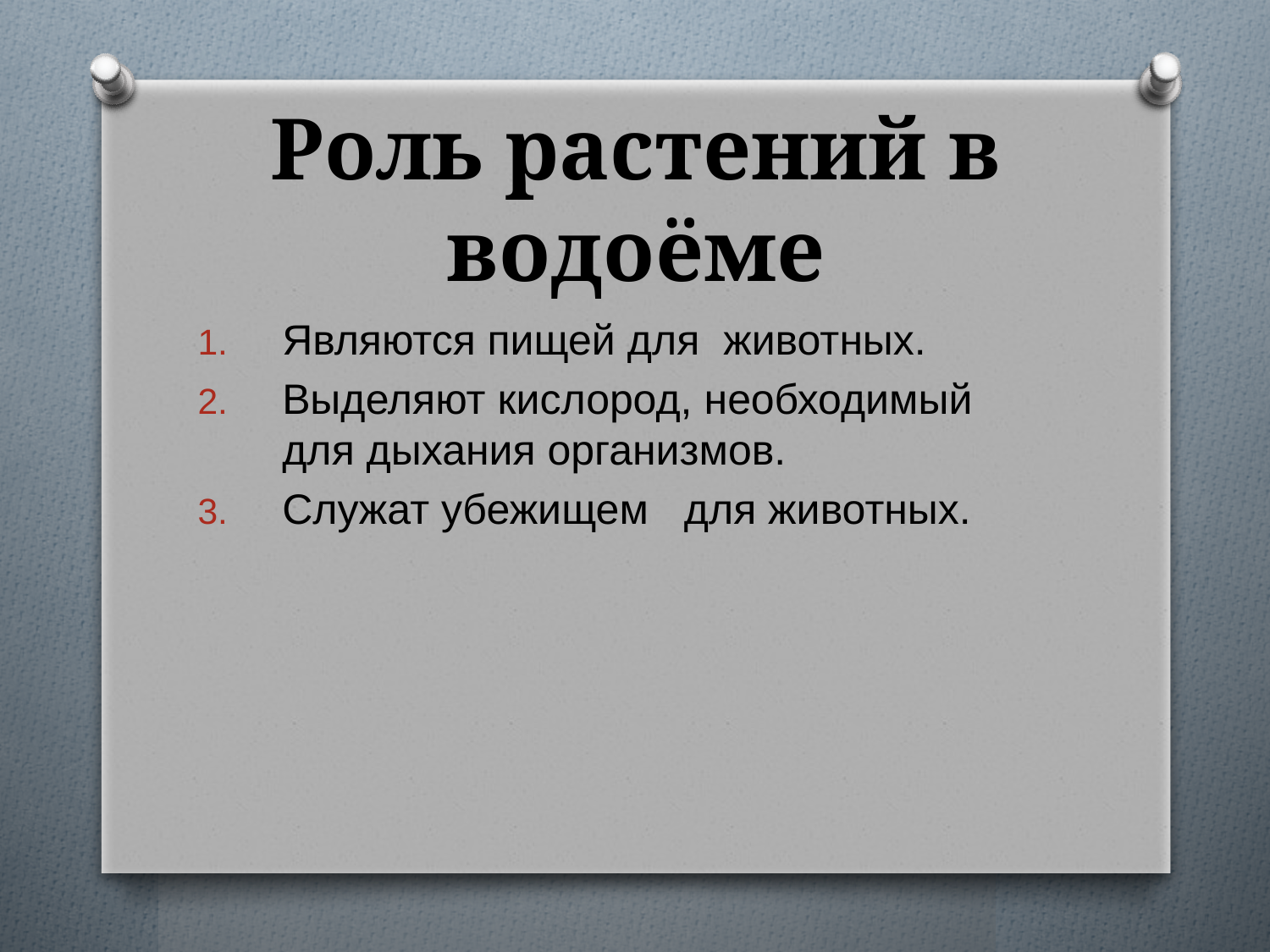

# Роль растений в водоёме
Являются пищей для  животных.
Выделяют кислород, необходимый для дыхания организмов.
Служат убежищем   для животных.